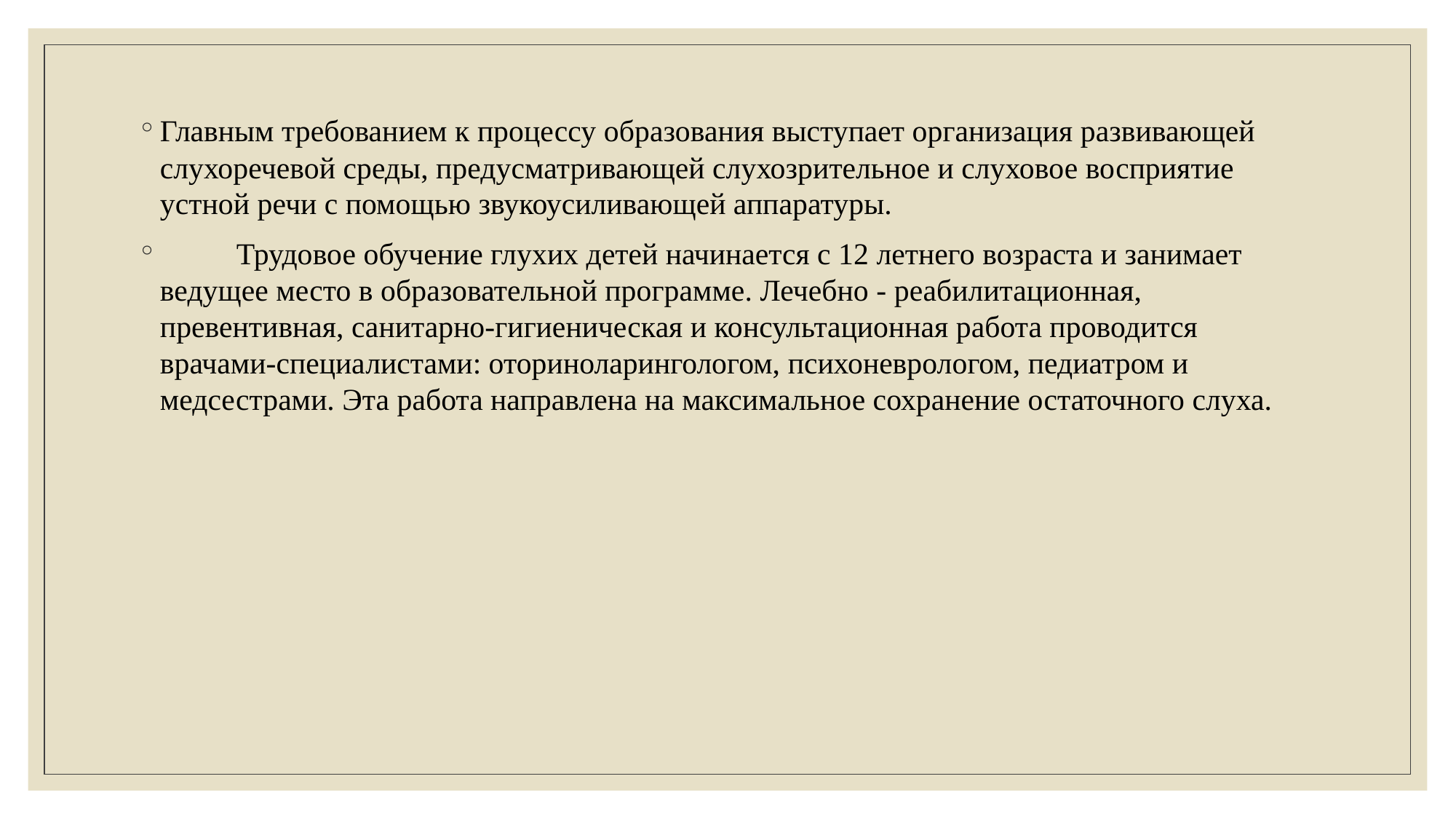

Главным требованием к процессу образования выступает организация развивающей слухоречевой среды, предусматривающей слухозрительное и слуховое восприятие устной речи с помощью звукоусиливающей аппаратуры.
          Трудовое обучение глухих детей начинается с 12 летнего возраста и занимает ведущее место в образовательной программе. Лечебно - реабилитационная, превентивная, санитарно-гигиеническая и консультационная работа проводится врачами-специалистами: оториноларингологом, психоневрологом, педиатром и медсестрами. Эта работа направлена на максимальное сохранение остаточного слуха.